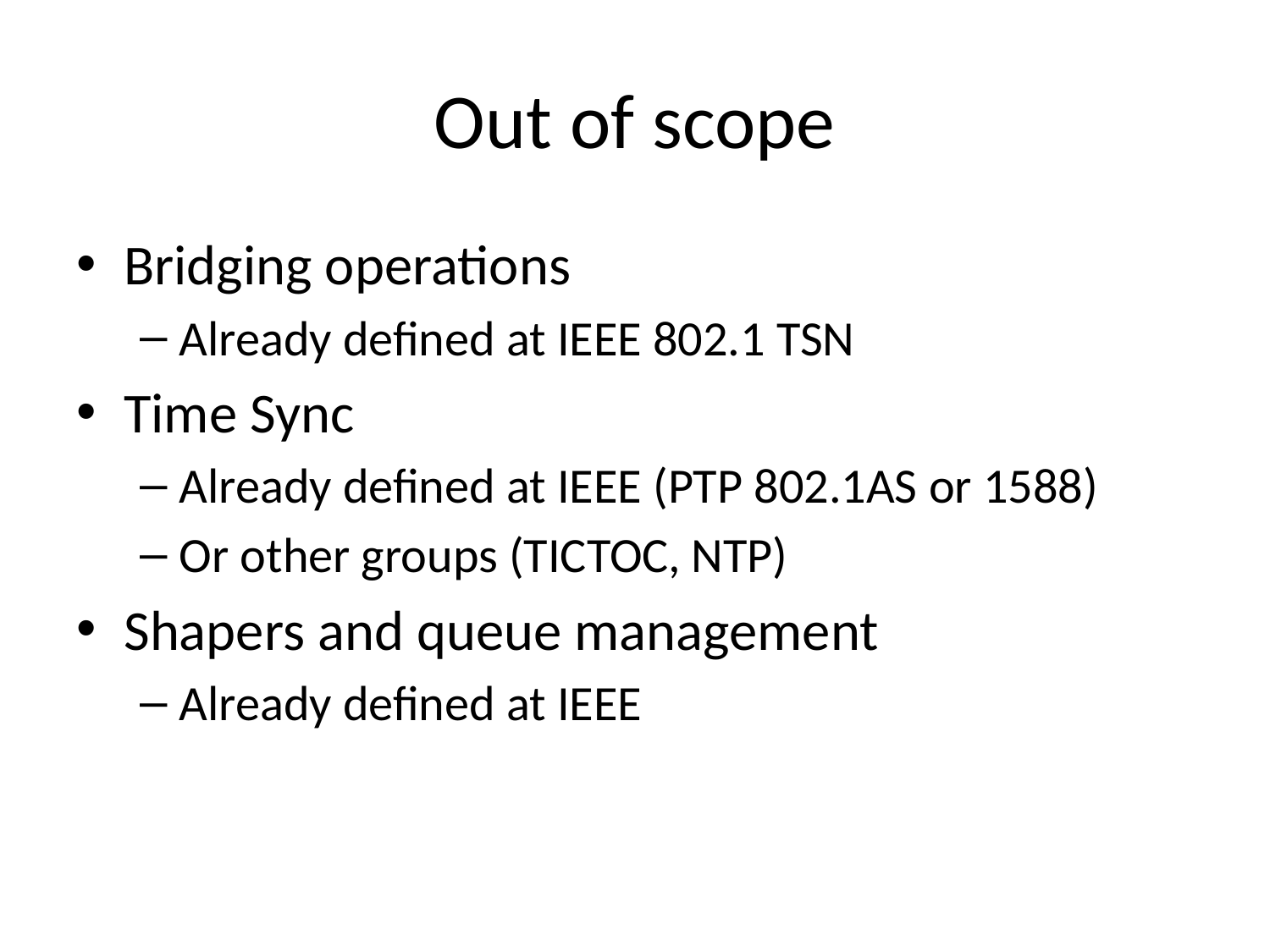

# Out of scope
Bridging operations
Already defined at IEEE 802.1 TSN
Time Sync
Already defined at IEEE (PTP 802.1AS or 1588)
Or other groups (TICTOC, NTP)
Shapers and queue management
Already defined at IEEE